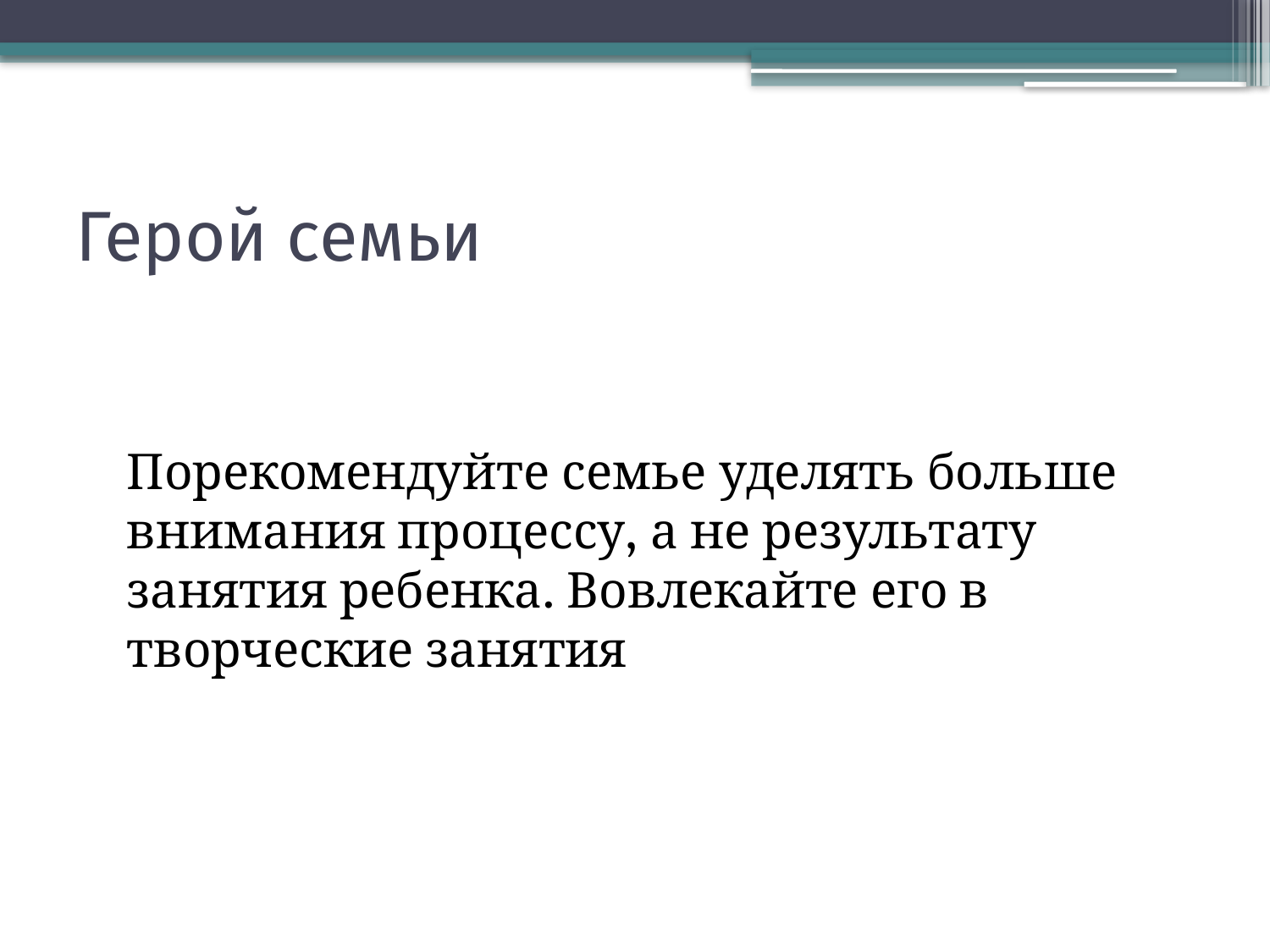

# Герой семьи
   Порекомендуйте семье уделять больше внимания процессу, а не результату занятия ребенка. Вовлекайте его в творческие занятия